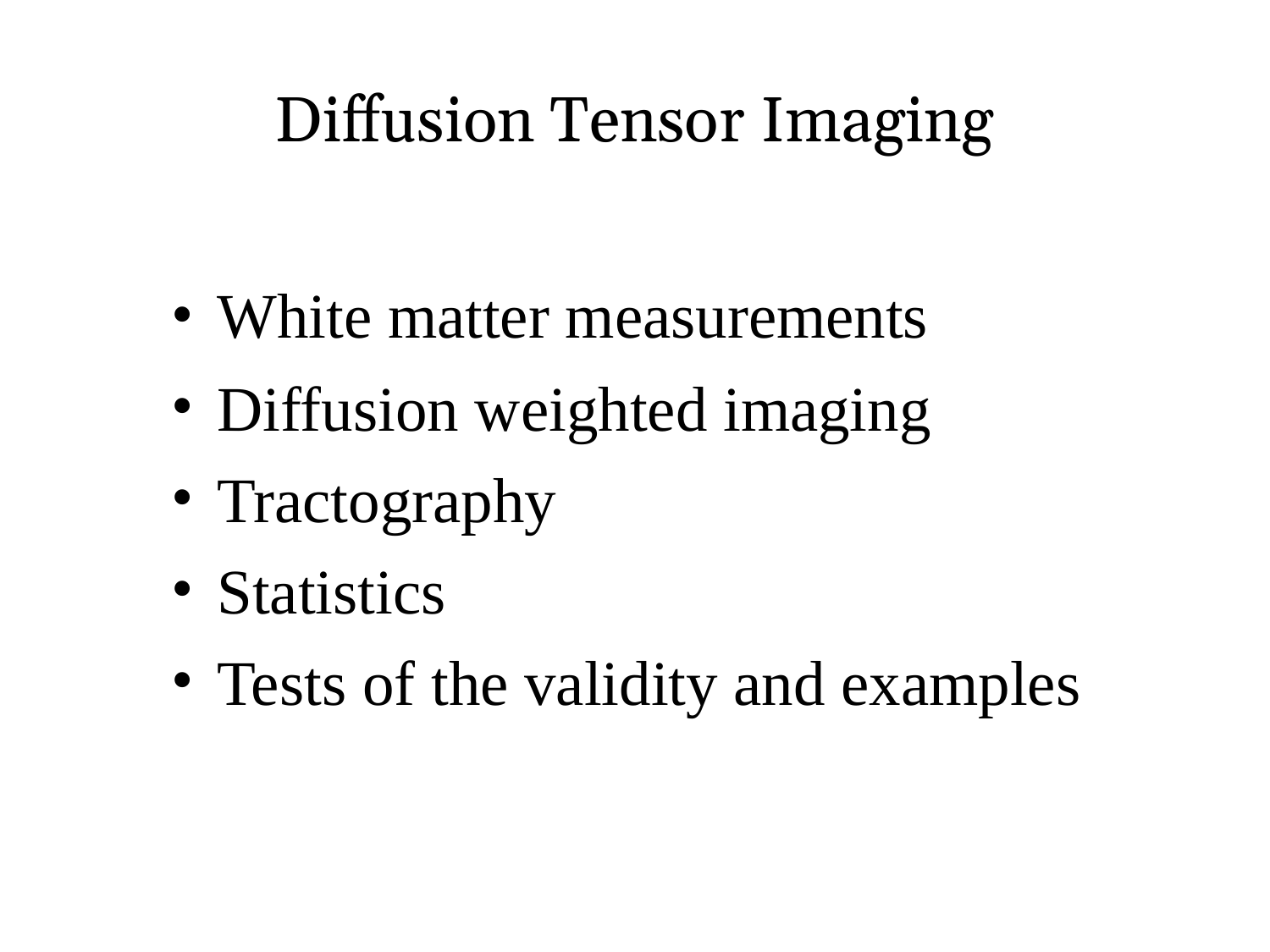

# Diffusion Tensor Imaging
 White matter measurements
 Diffusion weighted imaging
 Tractography
 Statistics
 Tests of the validity and examples